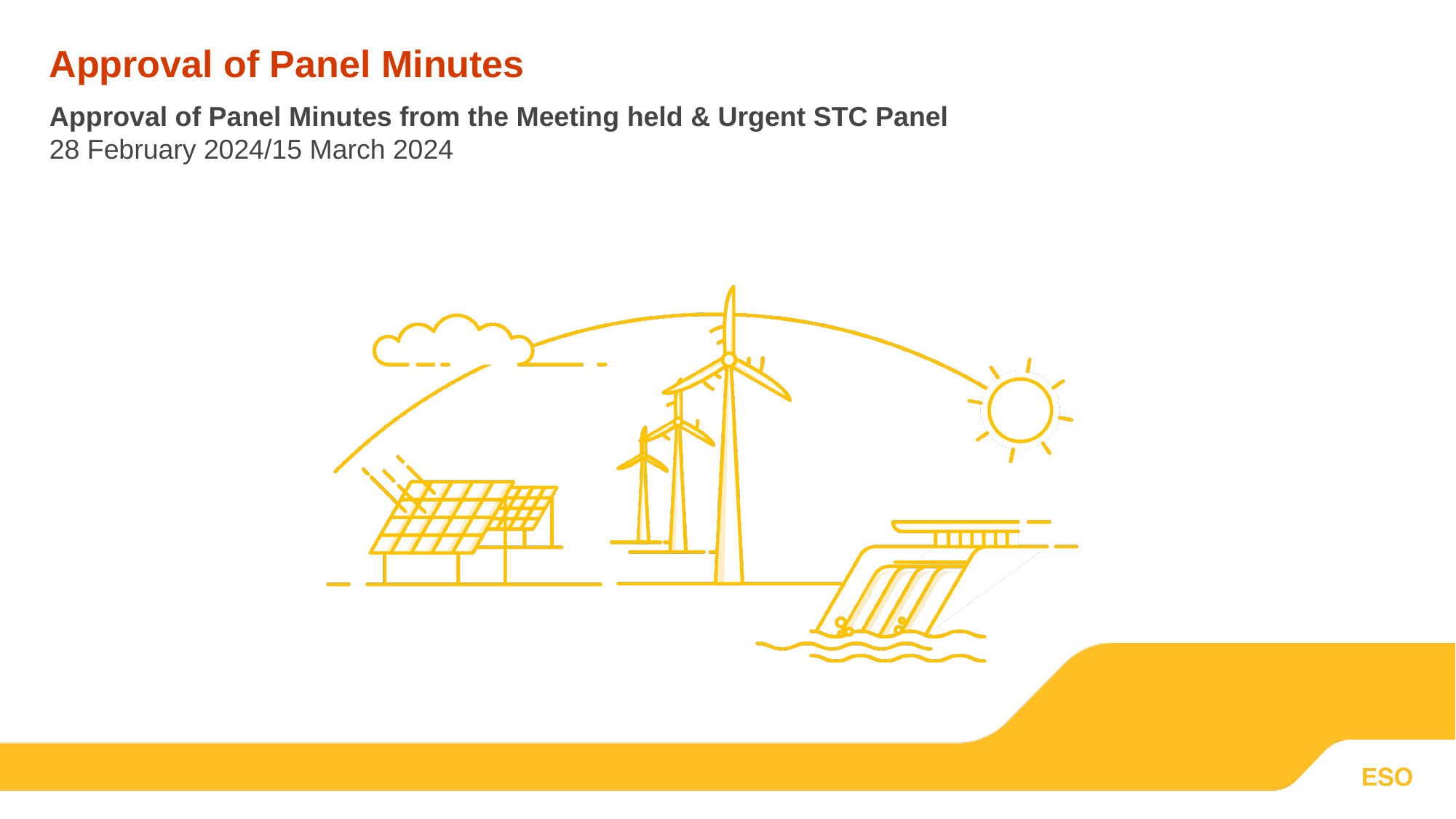

Approval of Panel Minutes
Approval of Panel Minutes from the Meeting held & Urgent STC Panel
28 February 2024/15 March 2024